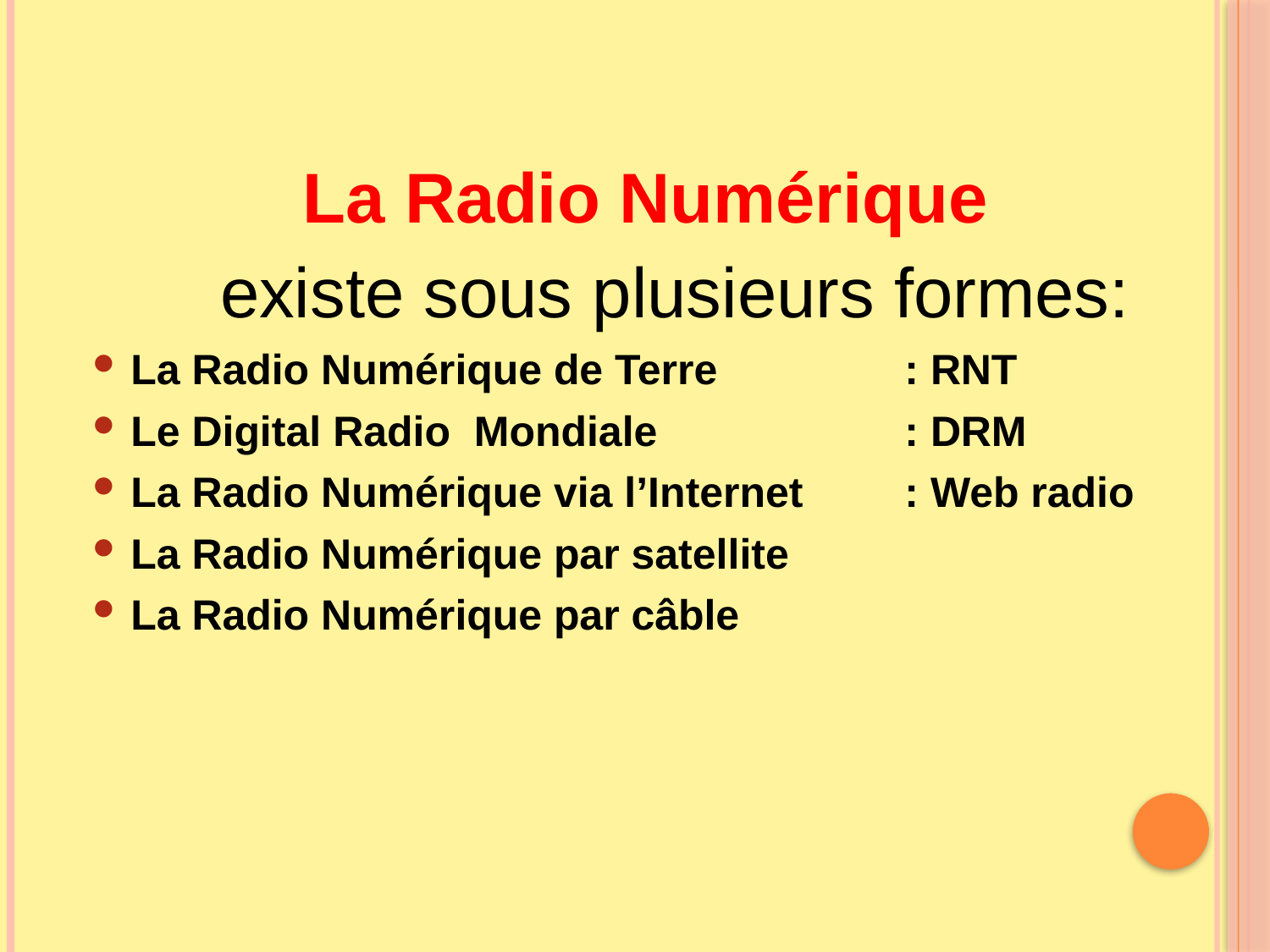

La Radio Numérique
existe sous plusieurs formes:
La Radio Numérique de Terre        	 : RNT
Le Digital Radio  Mondiale            	 : DRM
La Radio Numérique via l’Internet	 : Web radio
La Radio Numérique par satellite
La Radio Numérique par câble